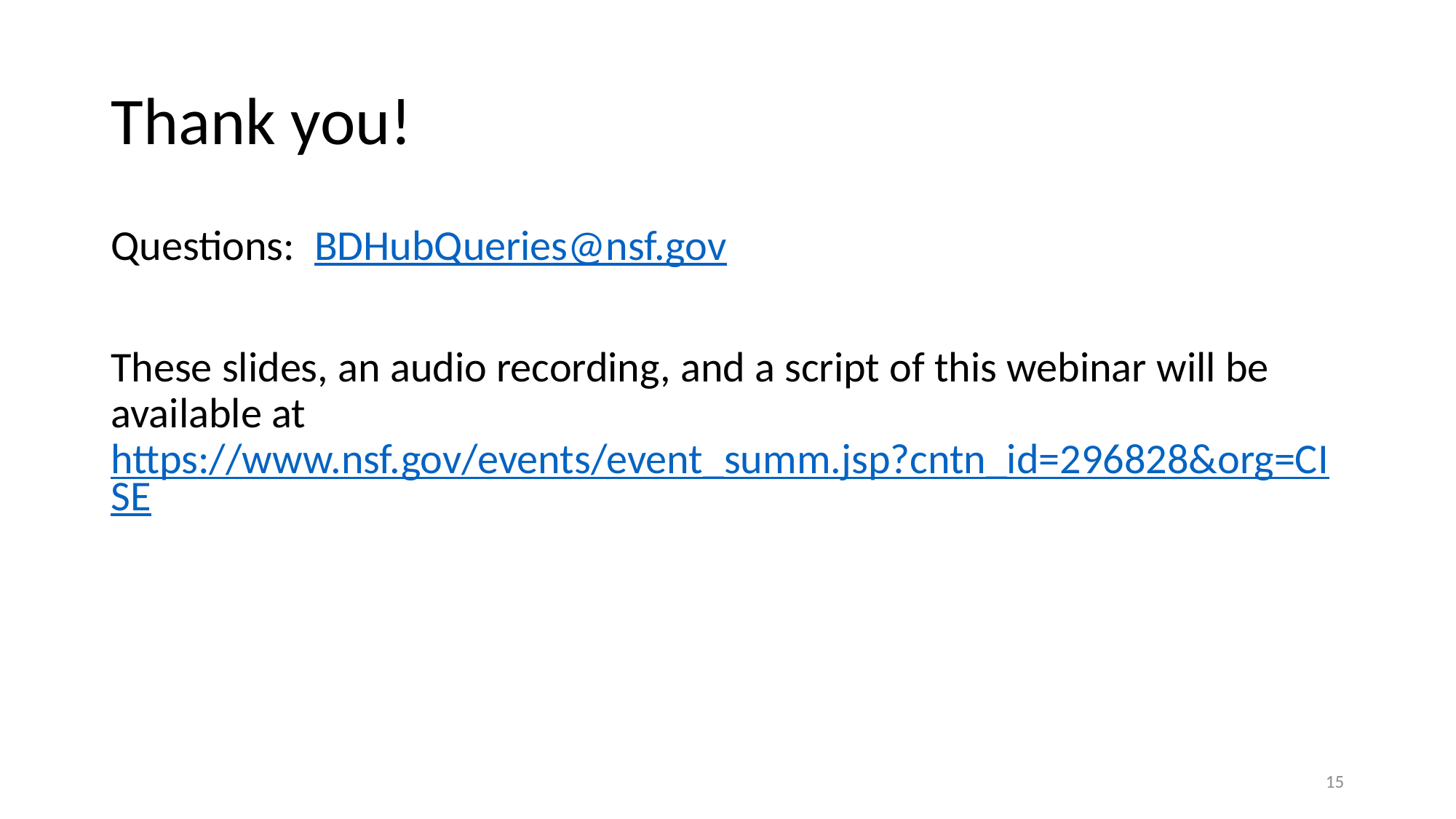

# Thank you!
Questions:  BDHubQueries@nsf.gov

These slides, an audio recording, and a script of this webinar will be available at https://www.nsf.gov/events/event_summ.jsp?cntn_id=296828&org=CISE
15